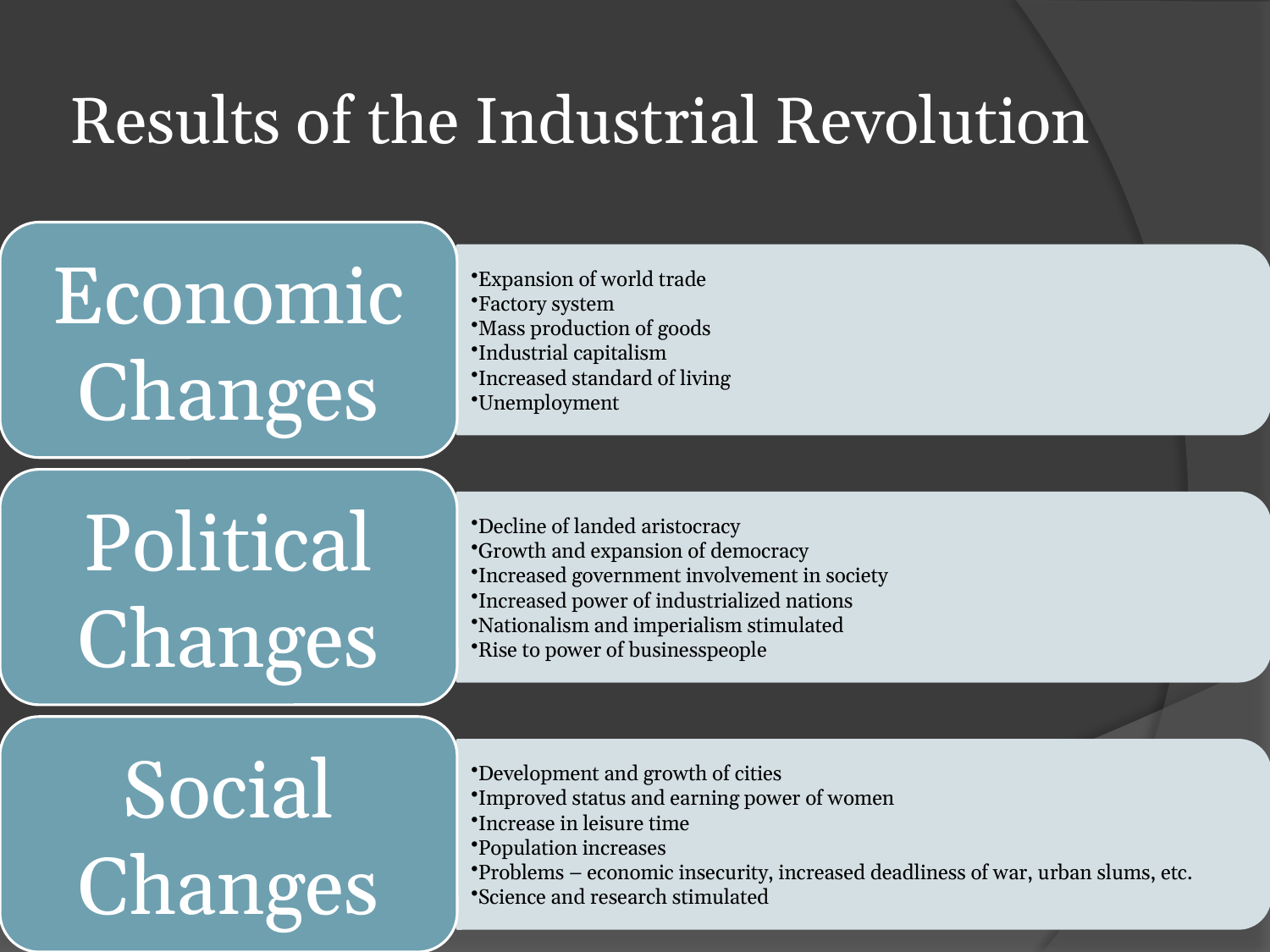

# Results of the Industrial Revolution
Economic Changes
Expansion of world trade
Factory system
Political Changes
Decline of landed aristocracy
Social Changes
Development and growth of cities
Science and research stimulated
Industrial capitalism
Unemployment
Growth and expansion of democracy
Rise to power of businesspeople
Increased government involvement in society
Nationalism and imperialism stimulated
Increased power of industrialized nations
Improved status and earning power of women
Increase in leisure time
Population increases
Problems – economic insecurity, increased deadliness of war, urban slums, etc.
Increased standard of living
Mass production of goods